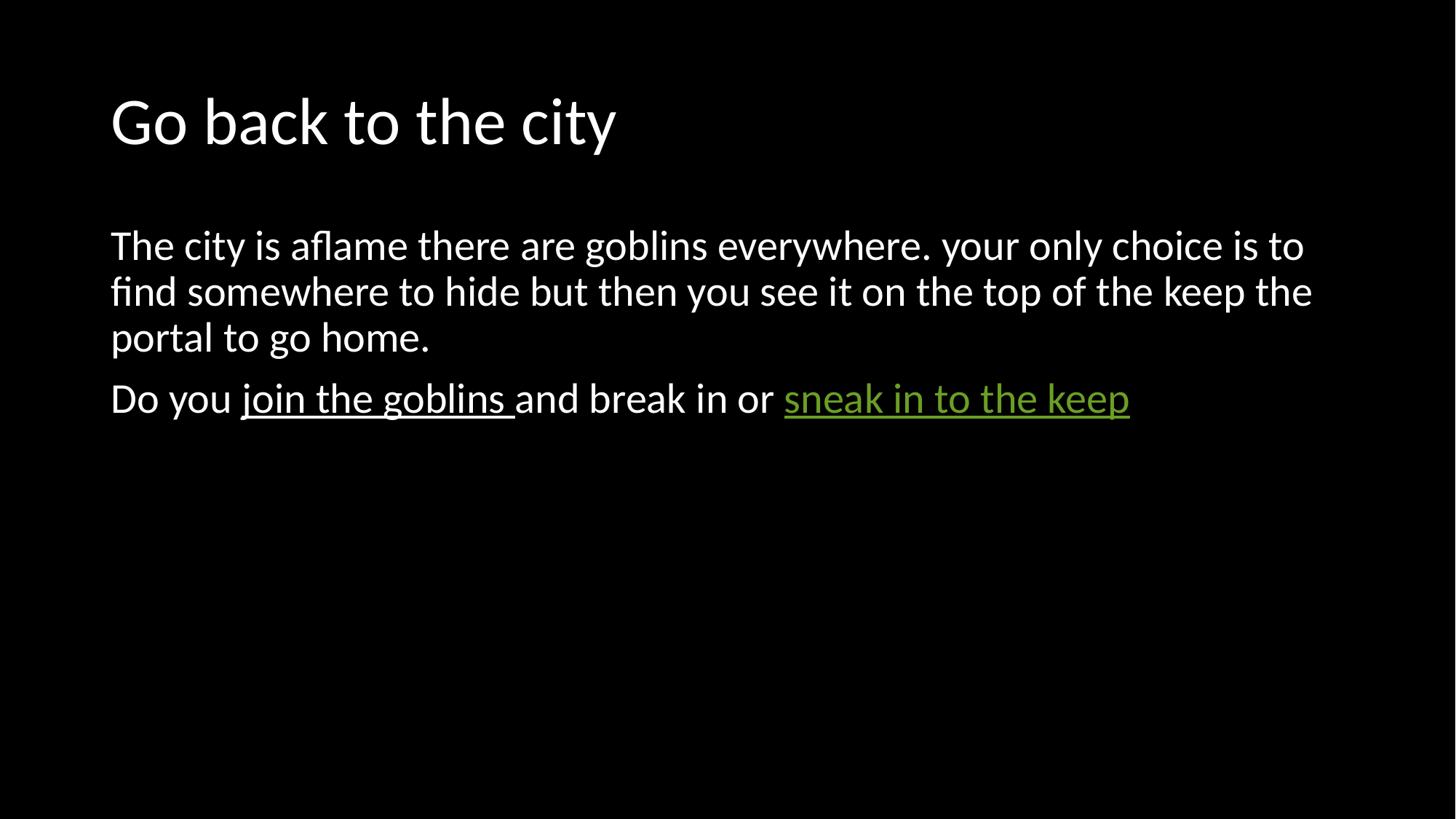

# Go back to the city
The city is aflame there are goblins everywhere. your only choice is to find somewhere to hide but then you see it on the top of the keep the portal to go home.
Do you join the goblins and break in or sneak in to the keep